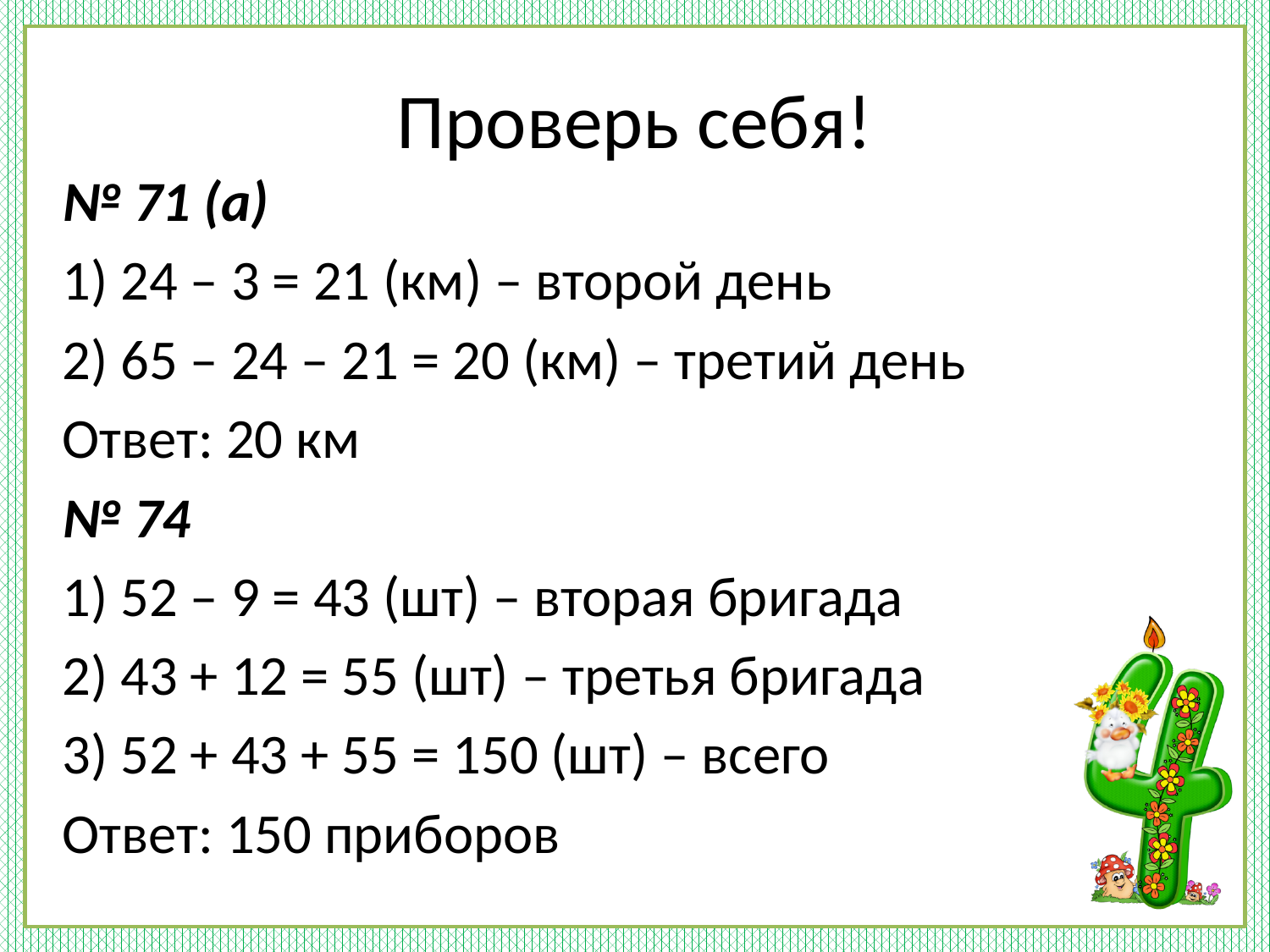

# Проверь себя!
№ 71 (а)
1) 24 – 3 = 21 (км) – второй день
2) 65 – 24 – 21 = 20 (км) – третий день
Ответ: 20 км
№ 74
1) 52 – 9 = 43 (шт) – вторая бригада
2) 43 + 12 = 55 (шт) – третья бригада
3) 52 + 43 + 55 = 150 (шт) – всего
Ответ: 150 приборов